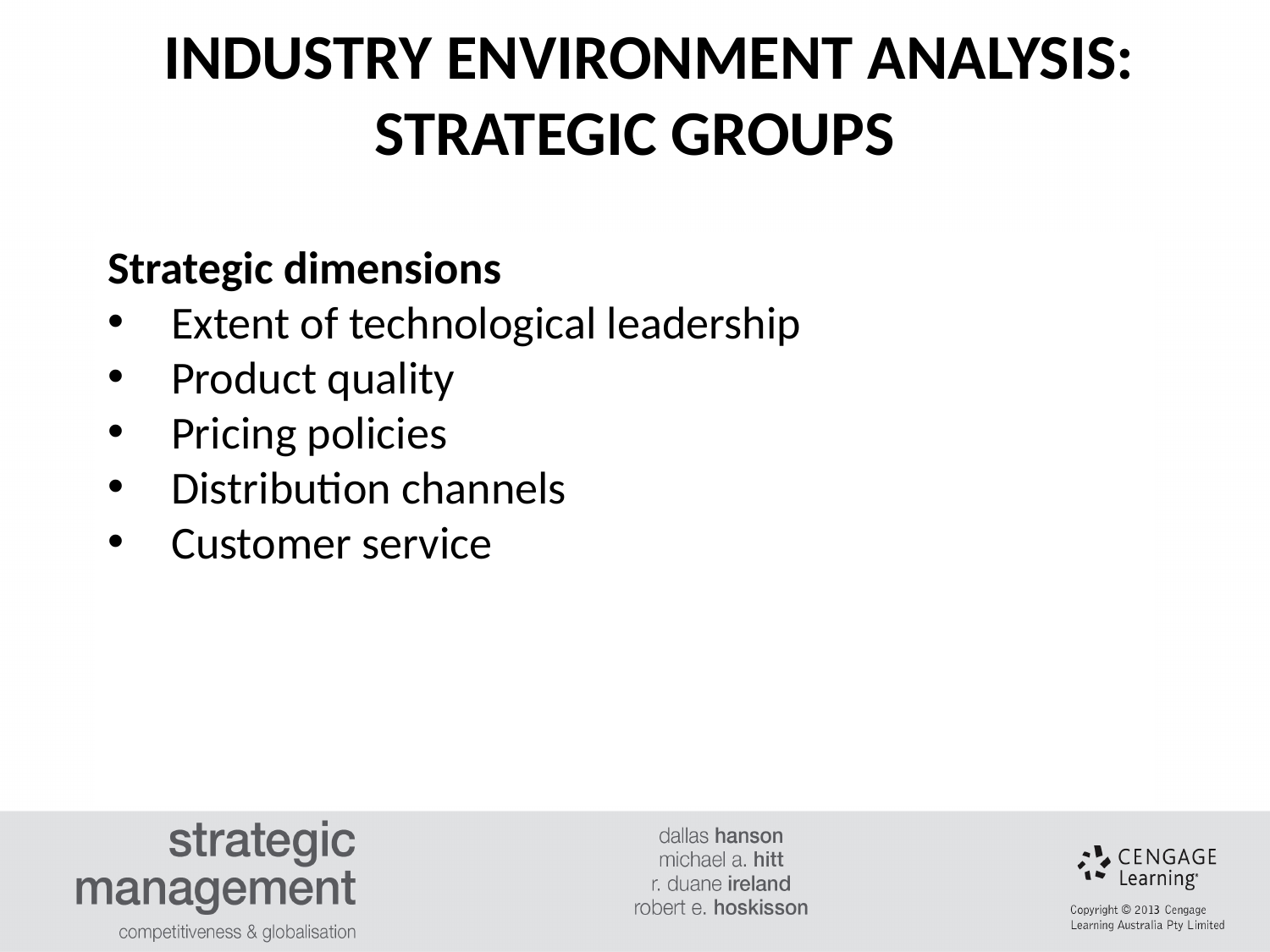

INDUSTRY ENVIRONMENT ANALYSIS: STRATEGIC GROUPS
#
Strategic dimensions
Extent of technological leadership
Product quality
Pricing policies
Distribution channels
Customer service